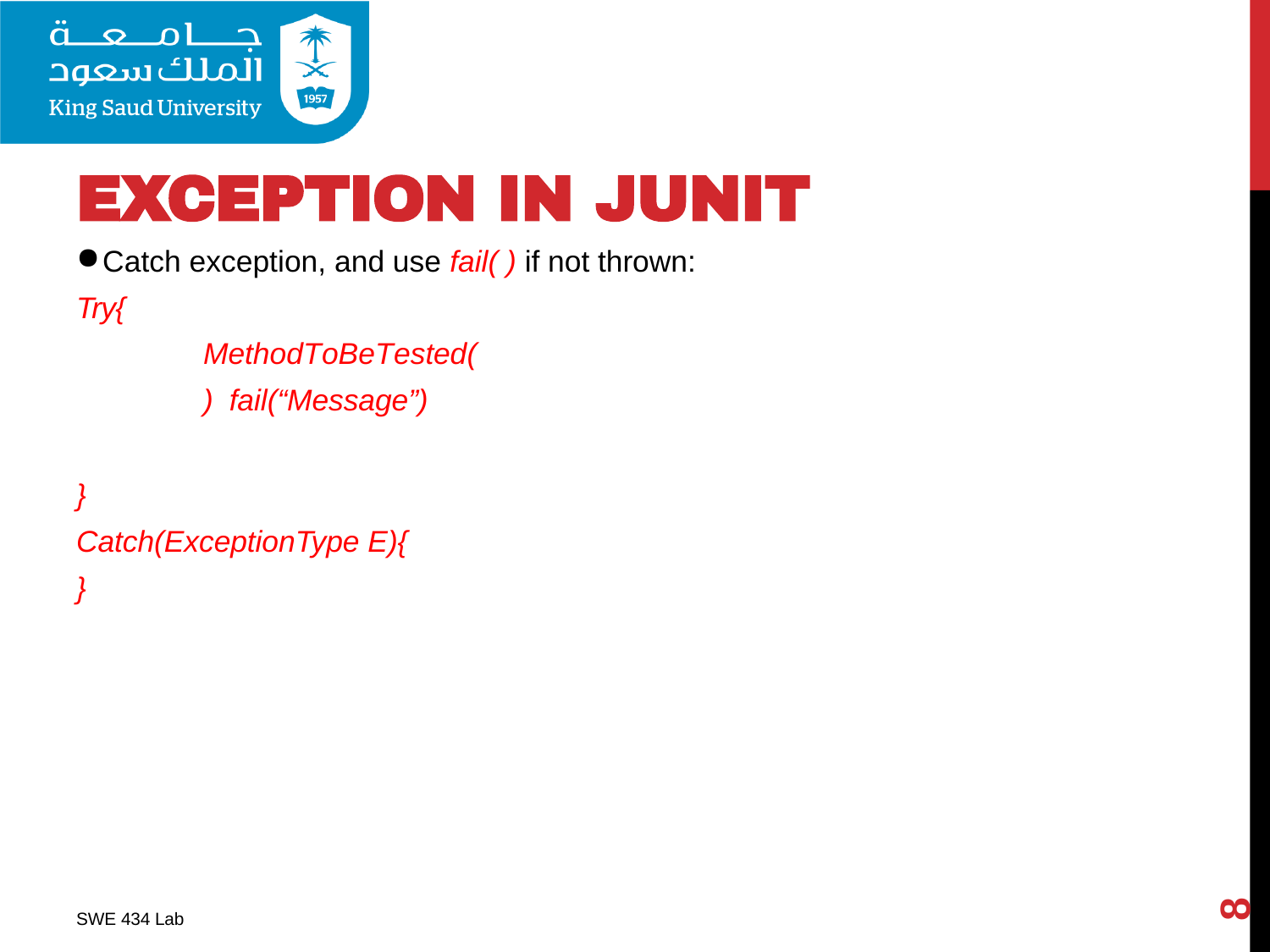

# EXCEPTION IN JUNIT
Catch exception, and use fail( ) if not thrown:
Try{
MethodToBeTested()  fail(“Message”)

}
Catch(ExceptionType E){
}
8
SWE 434 Lab